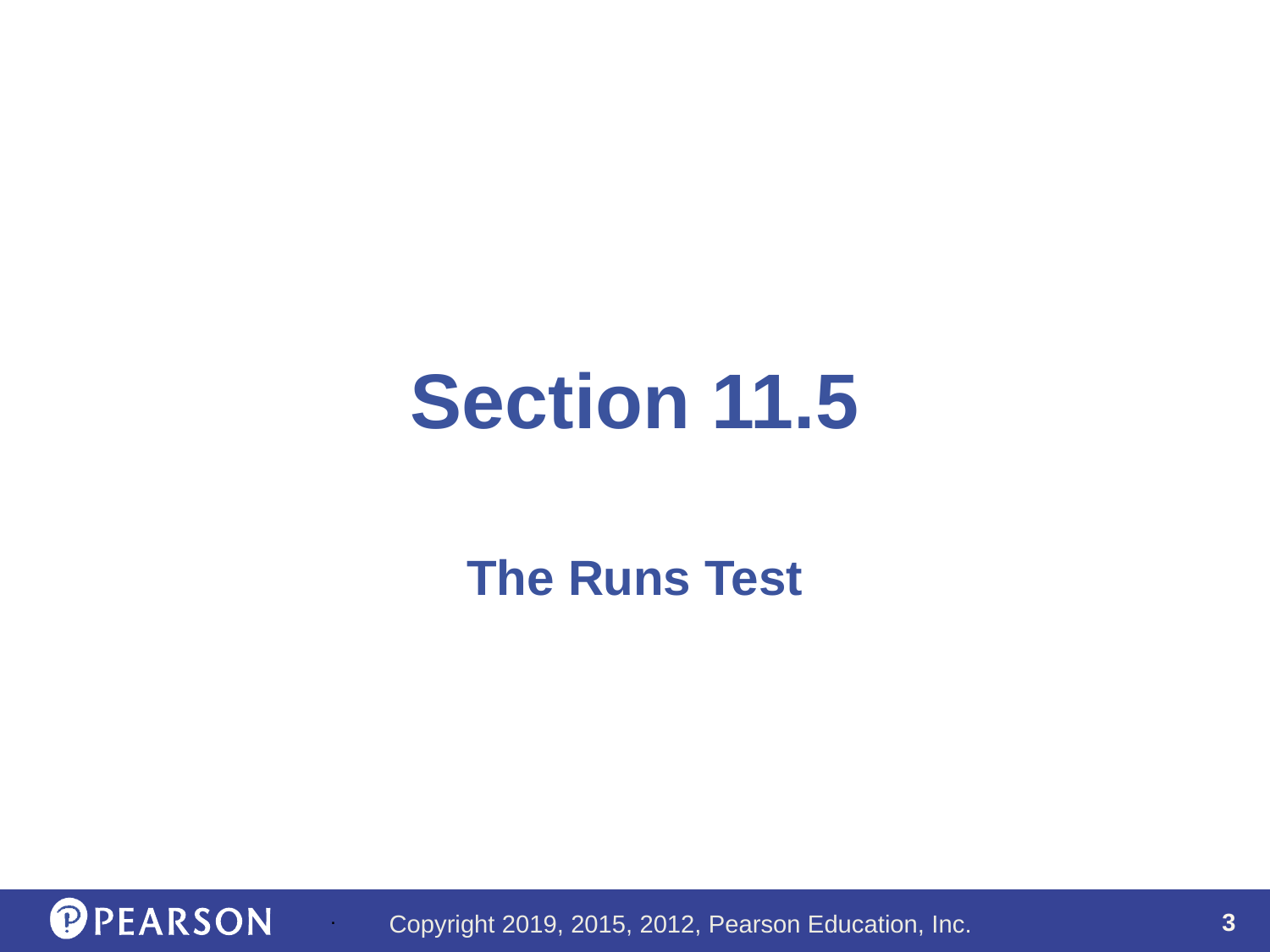

# Section 11.5
The Runs Test
.